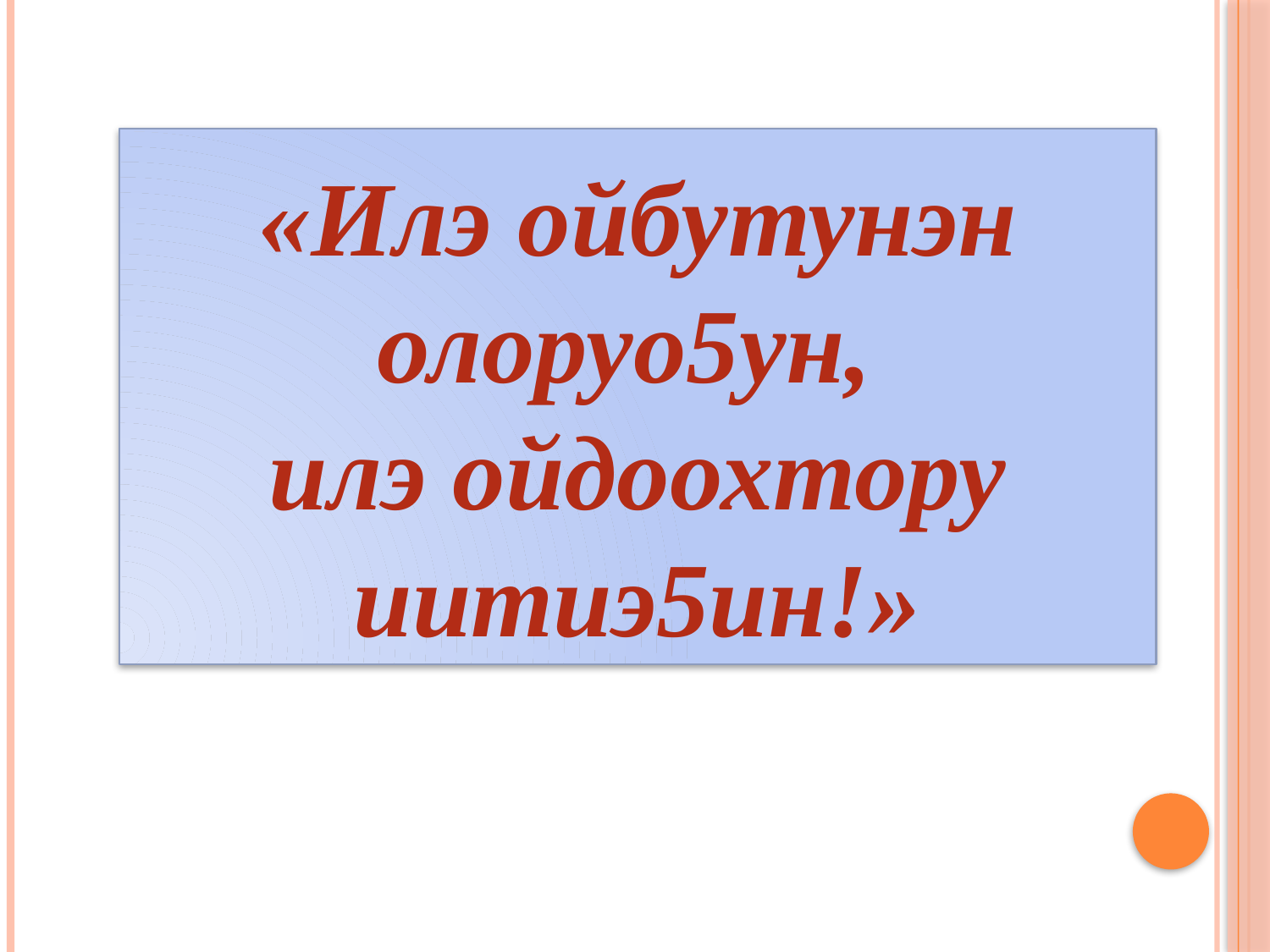

# «Илэ ойбутунэн олоруо5ун, илэ ойдоохтору иитиэ5ин!»